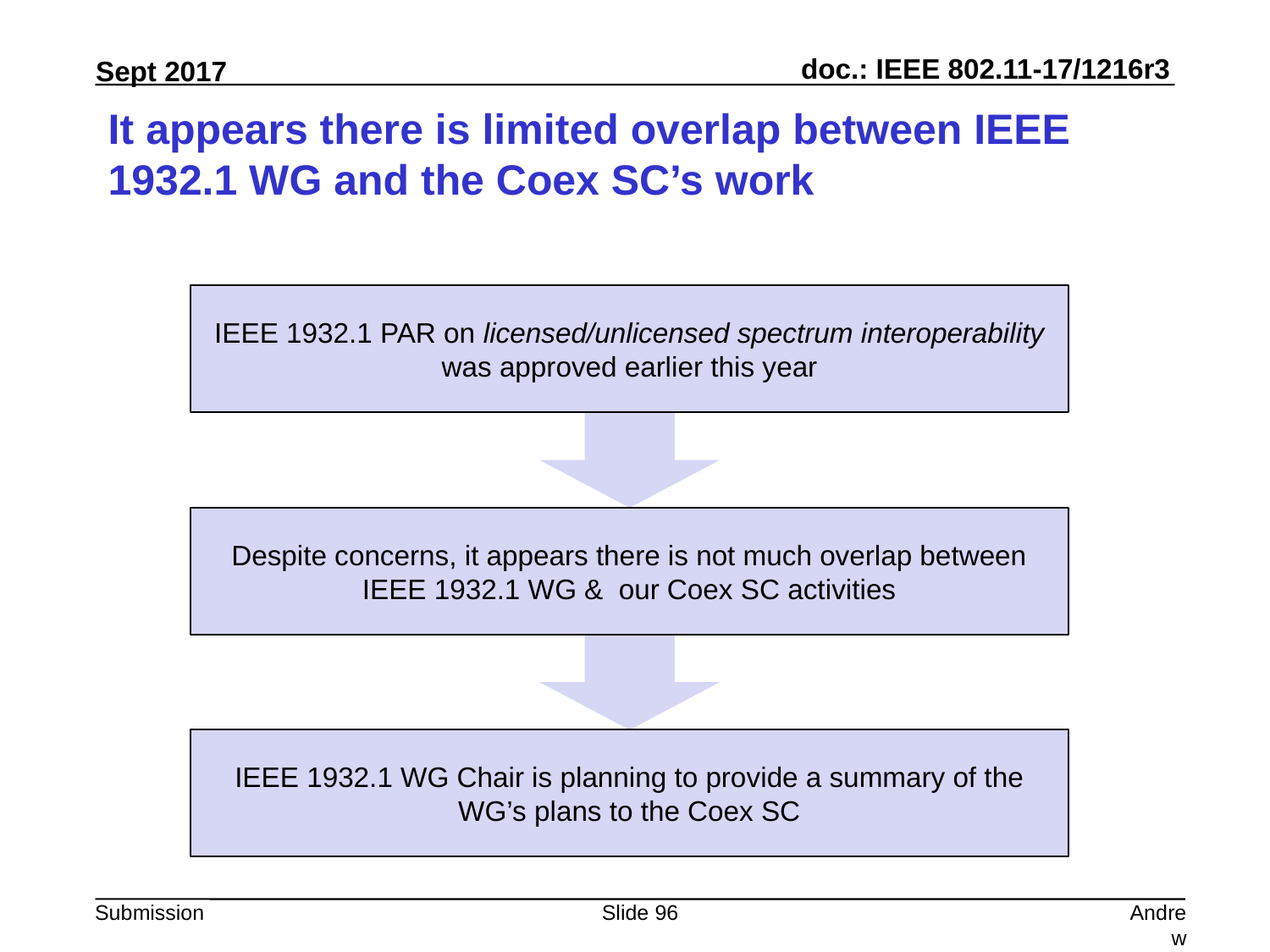

# It appears there is limited overlap between IEEE 1932.1 WG and the Coex SC’s work
IEEE 1932.1 PAR on licensed/unlicensed spectrum interoperability was approved earlier this year

Despite concerns, it appears there is not much overlap between IEEE 1932.1 WG &  our Coex SC activities

IEEE 1932.1 WG Chair is planning to provide a summary of the WG’s plans to the Coex SC
Slide 96
Andrew Myles, Cisco